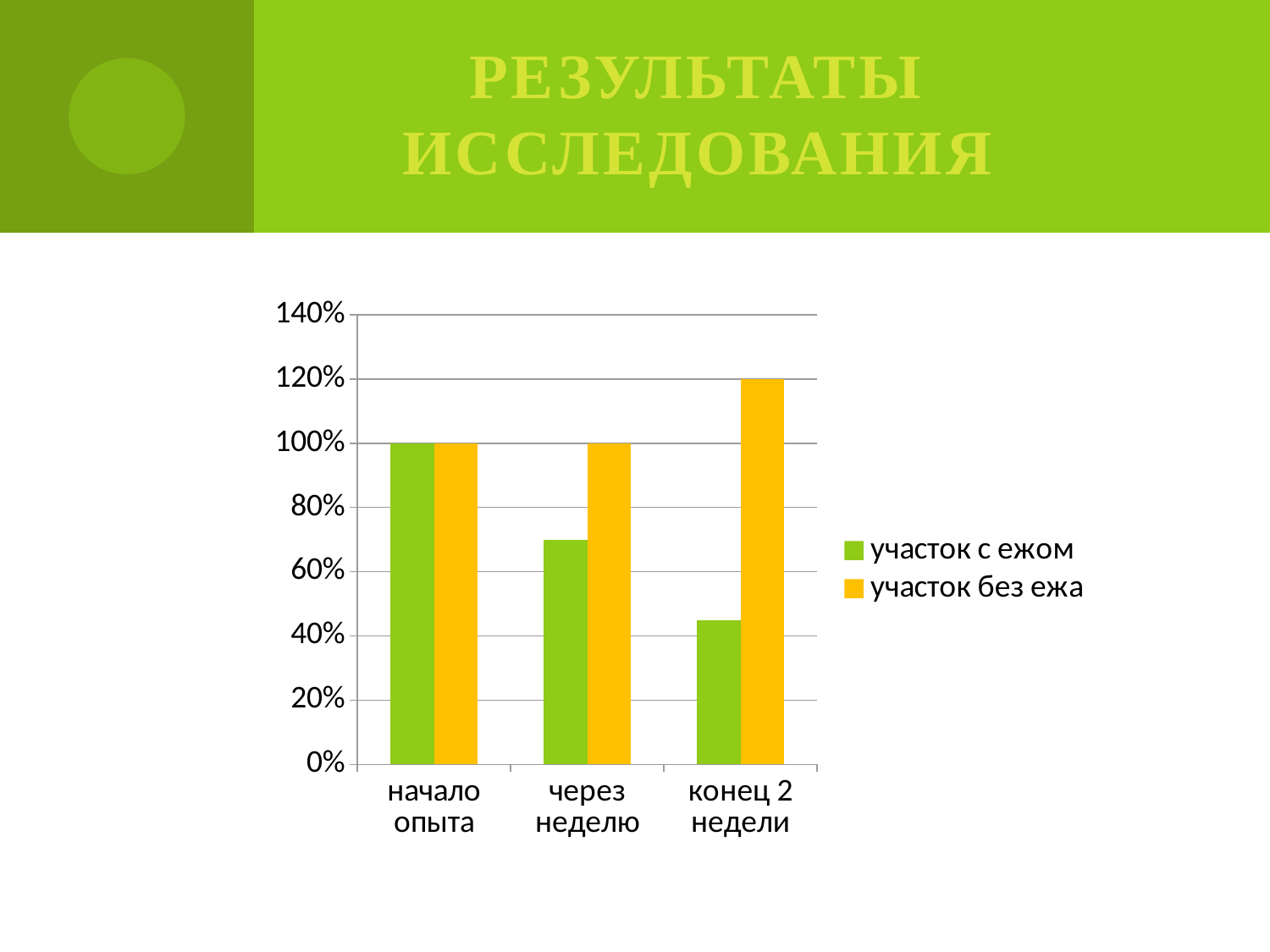

# Результаты исследования

### Chart

| Category | участок с ежом | участок без ежа |
|---|---|---|
| начало опыта | 1.0 | 1.0 |
| через неделю | 0.7000000000000006 | 1.0 |
| конец 2 недели | 0.45 | 1.2 |